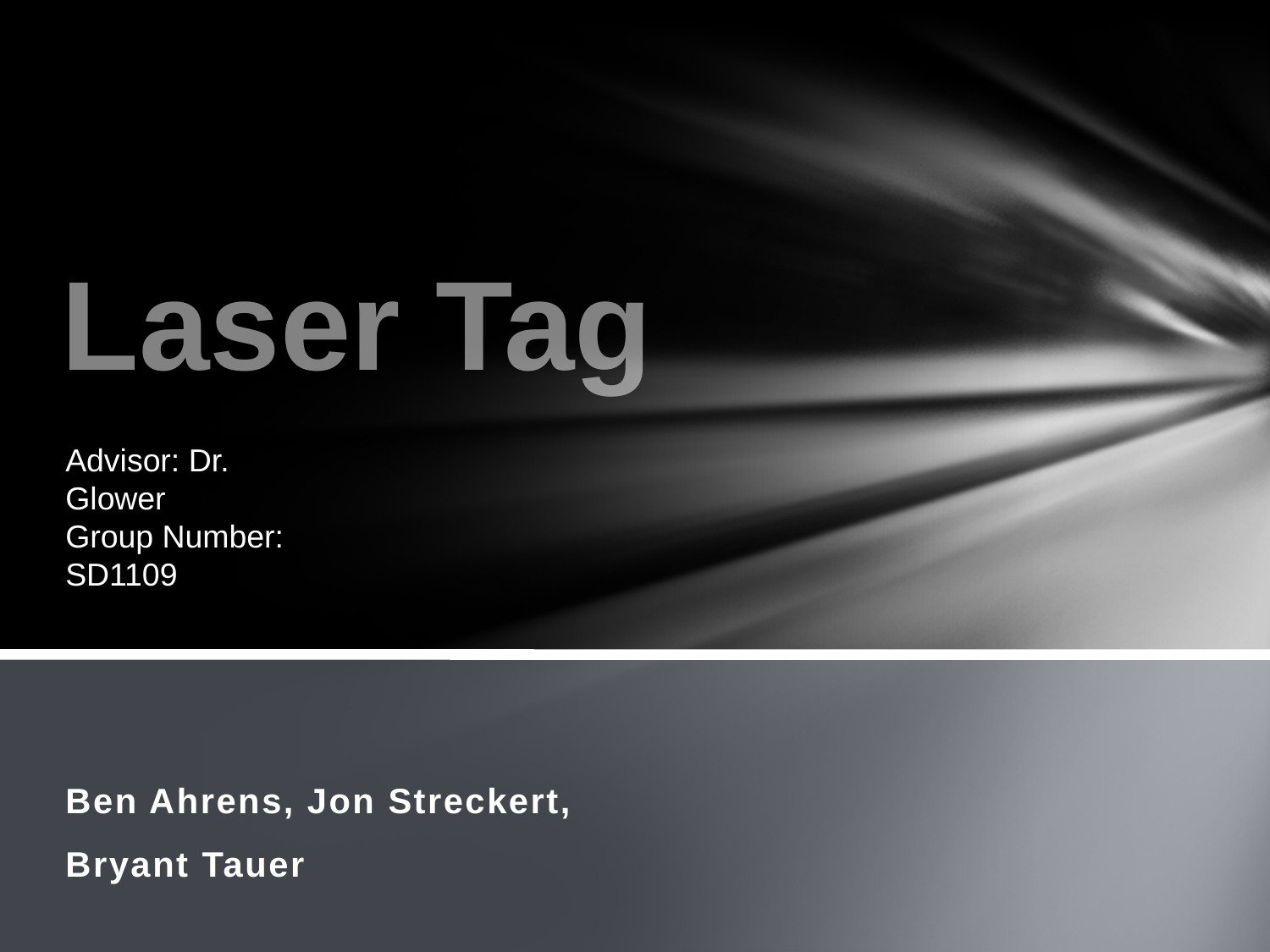

# Laser Tag
Advisor: Dr. Glower
Group Number: SD1109

Ben Ahrens, Jon Streckert,
Bryant Tauer